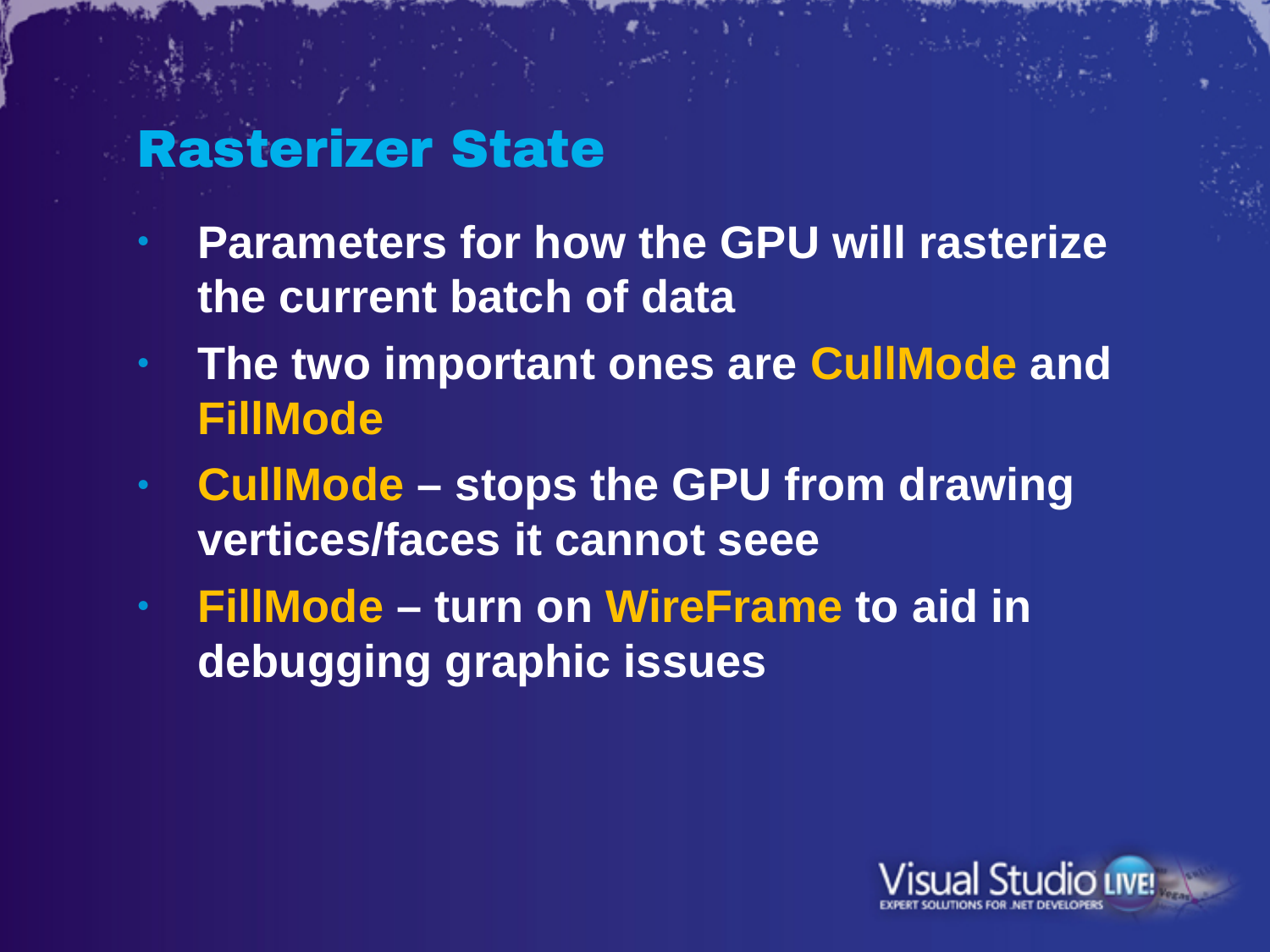

# Rasterizer State
Parameters for how the GPU will rasterize the current batch of data
The two important ones are CullMode and FillMode
CullMode – stops the GPU from drawing vertices/faces it cannot seee
FillMode – turn on WireFrame to aid in debugging graphic issues